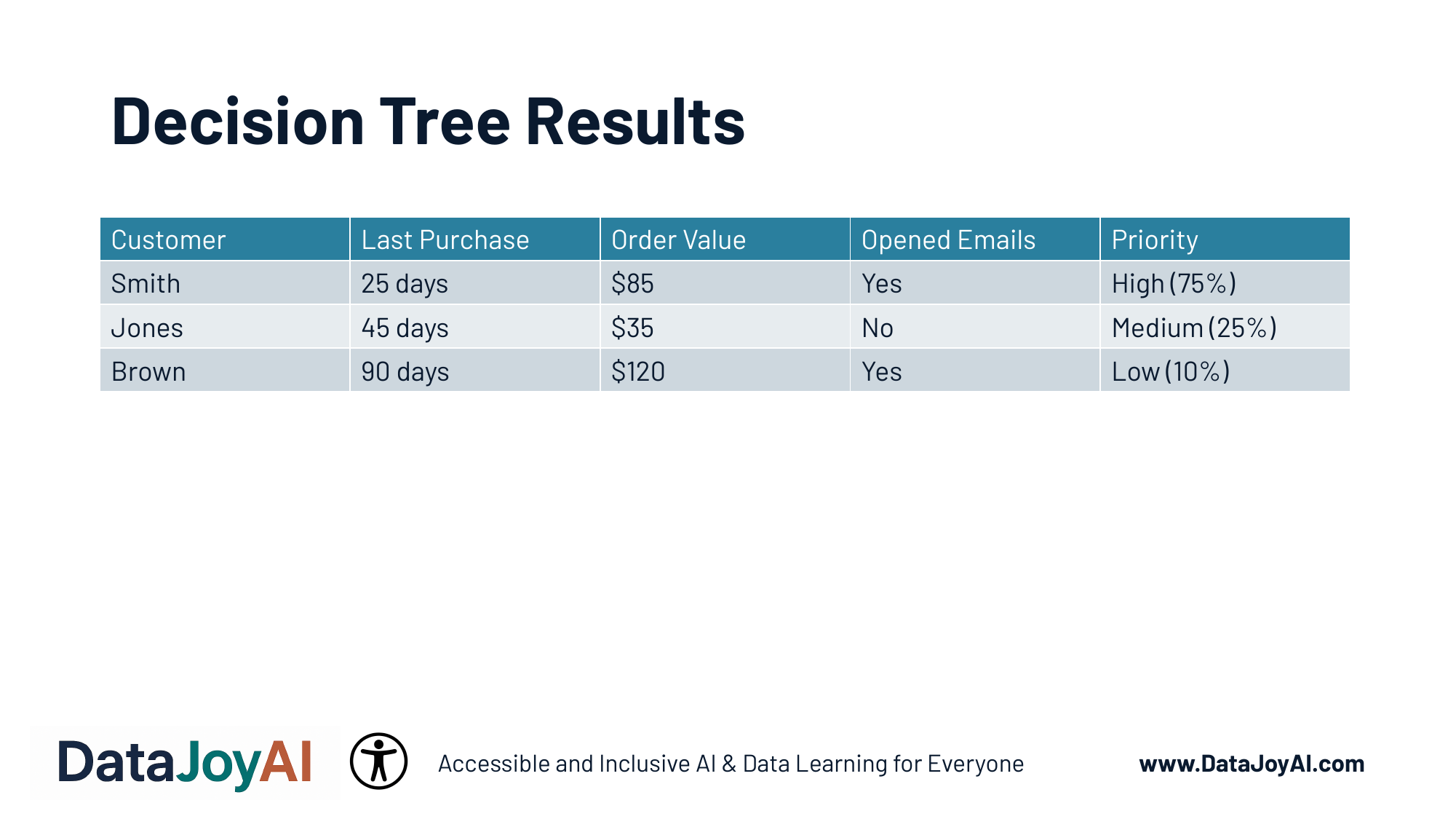

# Decision Tree Results
| Customer | Last Purchase | Order Value | Opened Emails | Priority |
| --- | --- | --- | --- | --- |
| Smith | 25 days | $85 | Yes | High (75%) |
| Jones | 45 days | $35 | No | Medium (25%) |
| Brown | 90 days | $120 | Yes | Low (10%) |